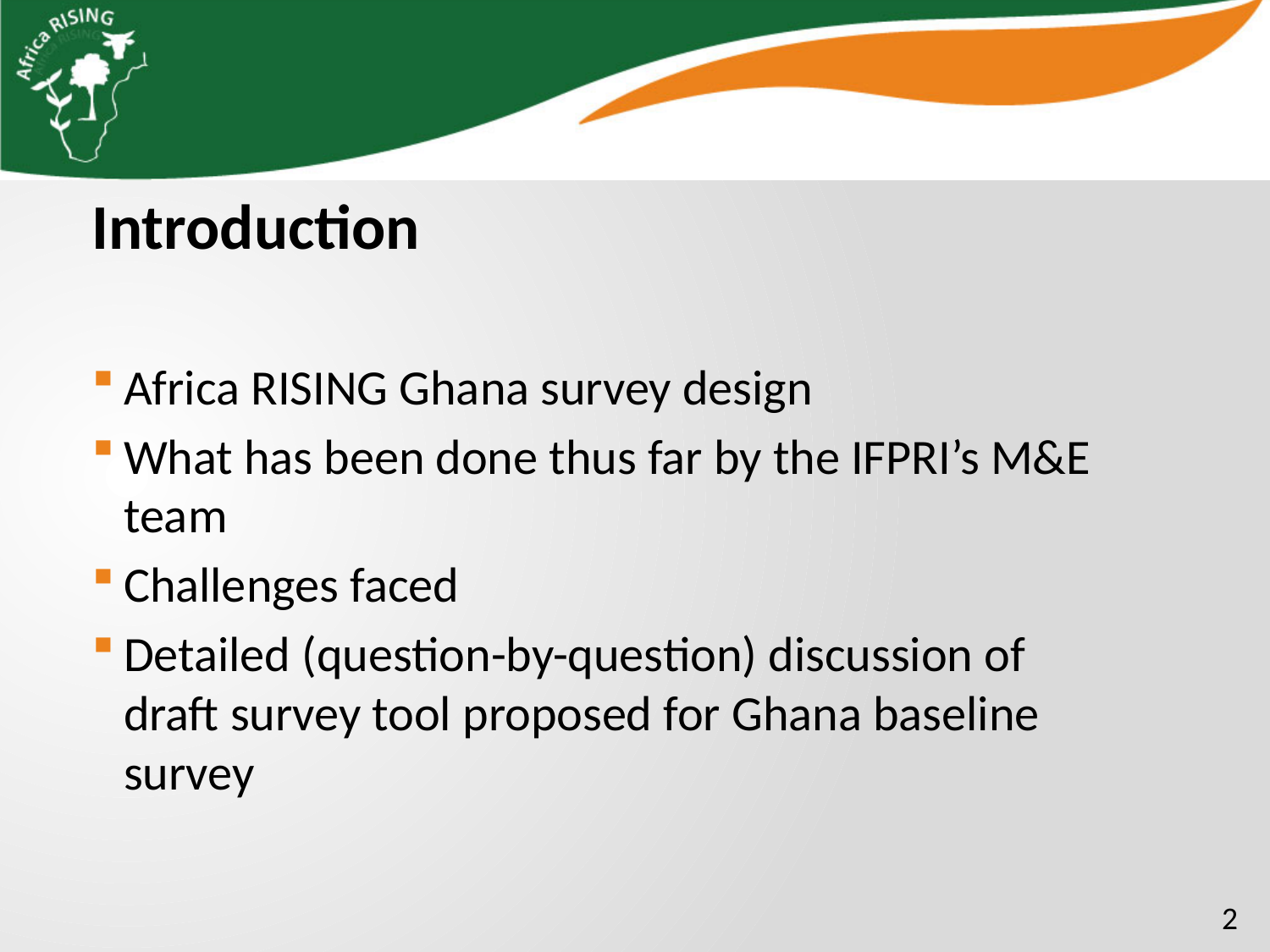

Introduction
Africa RISING Ghana survey design
What has been done thus far by the IFPRI’s M&E team
Challenges faced
Detailed (question-by-question) discussion of draft survey tool proposed for Ghana baseline survey
2